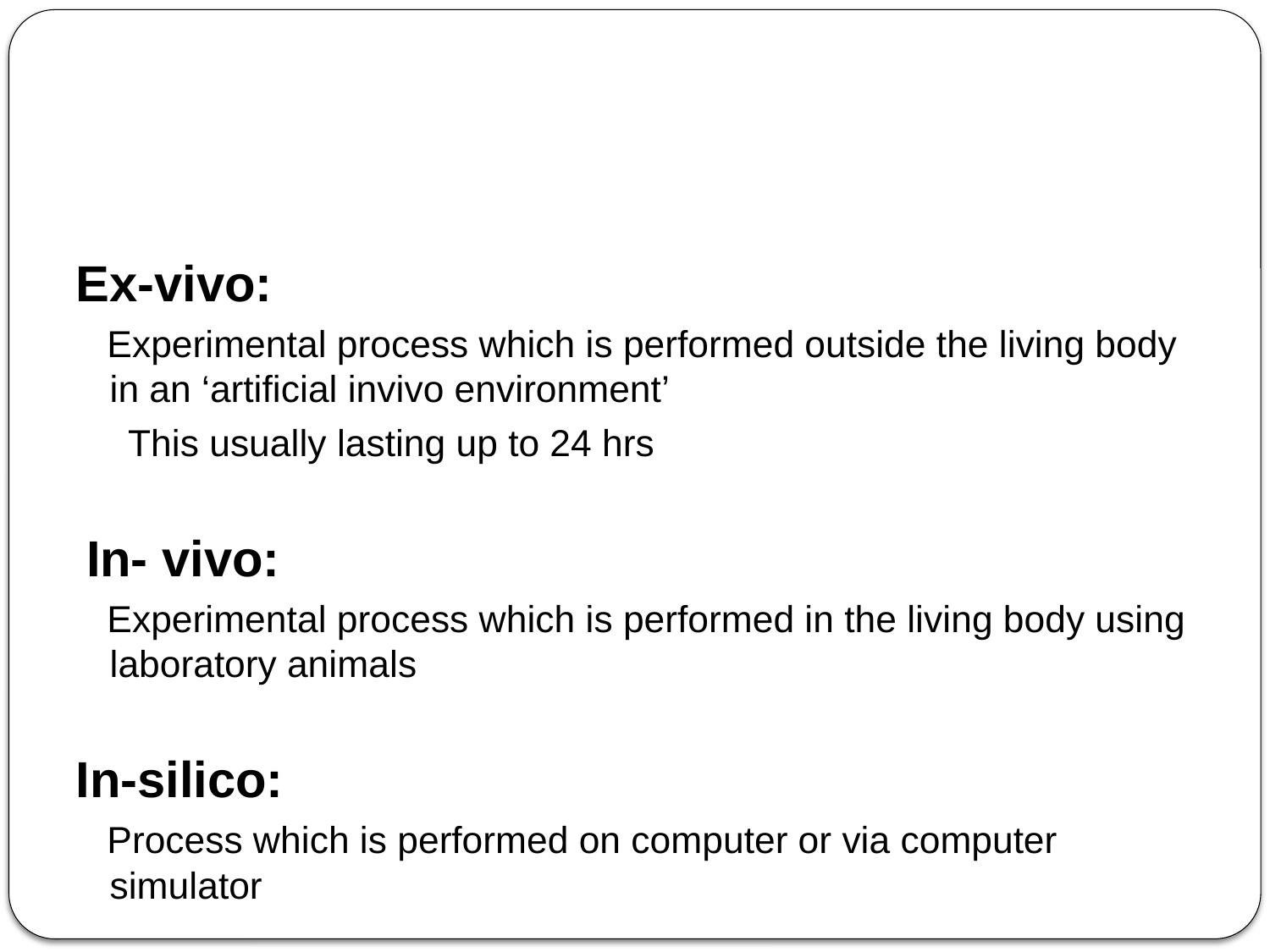

Ex-vivo:
   Experimental process which is performed outside the living body in an ‘artificial invivo environment’
     This usually lasting up to 24 hrs

 In- vivo:
   Experimental process which is performed in the living body using laboratory animals

In-silico:
   Process which is performed on computer or via computer simulator